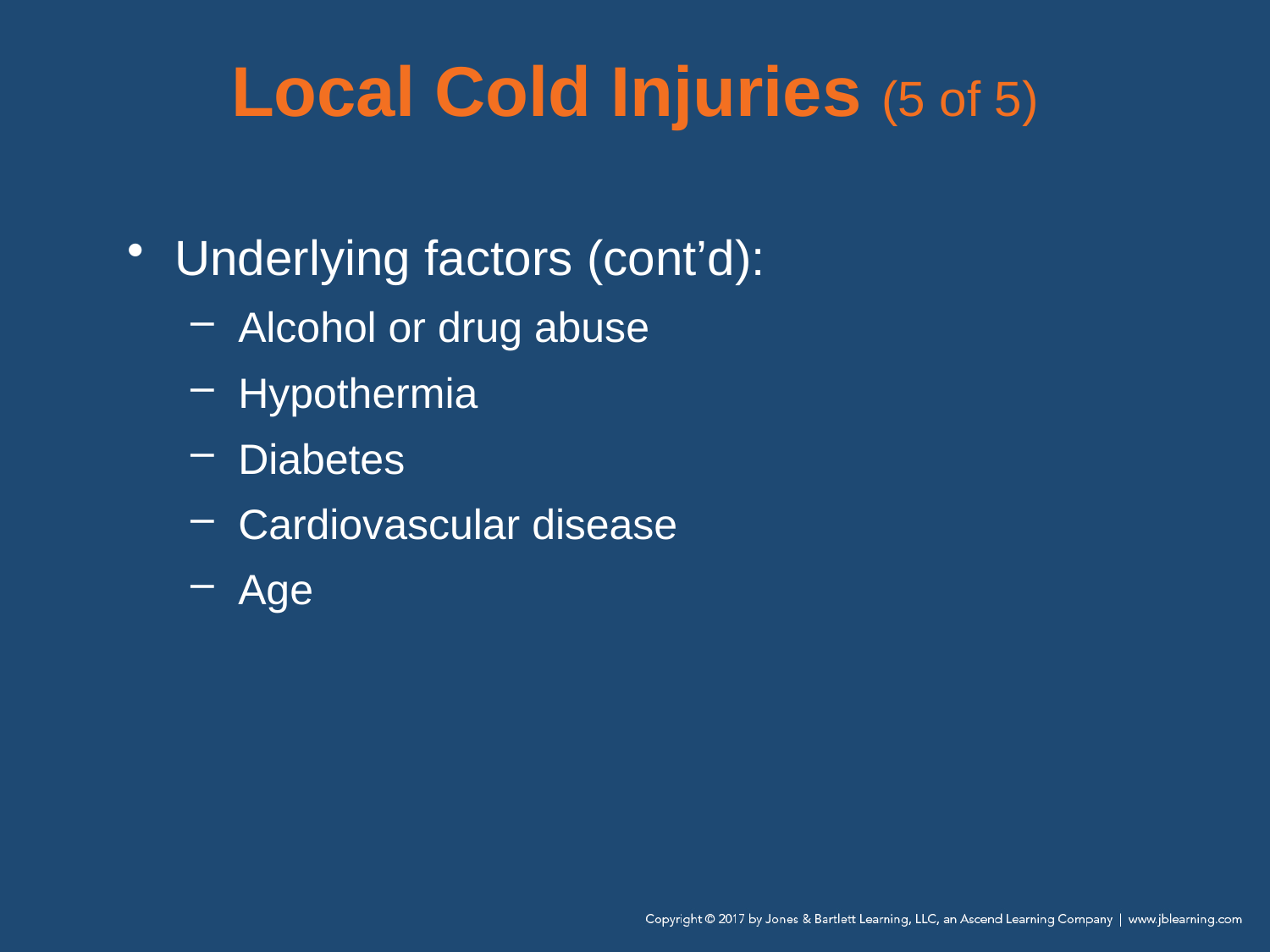

# Local Cold Injuries (5 of 5)
Underlying factors (cont’d):
Alcohol or drug abuse
Hypothermia
Diabetes
Cardiovascular disease
Age